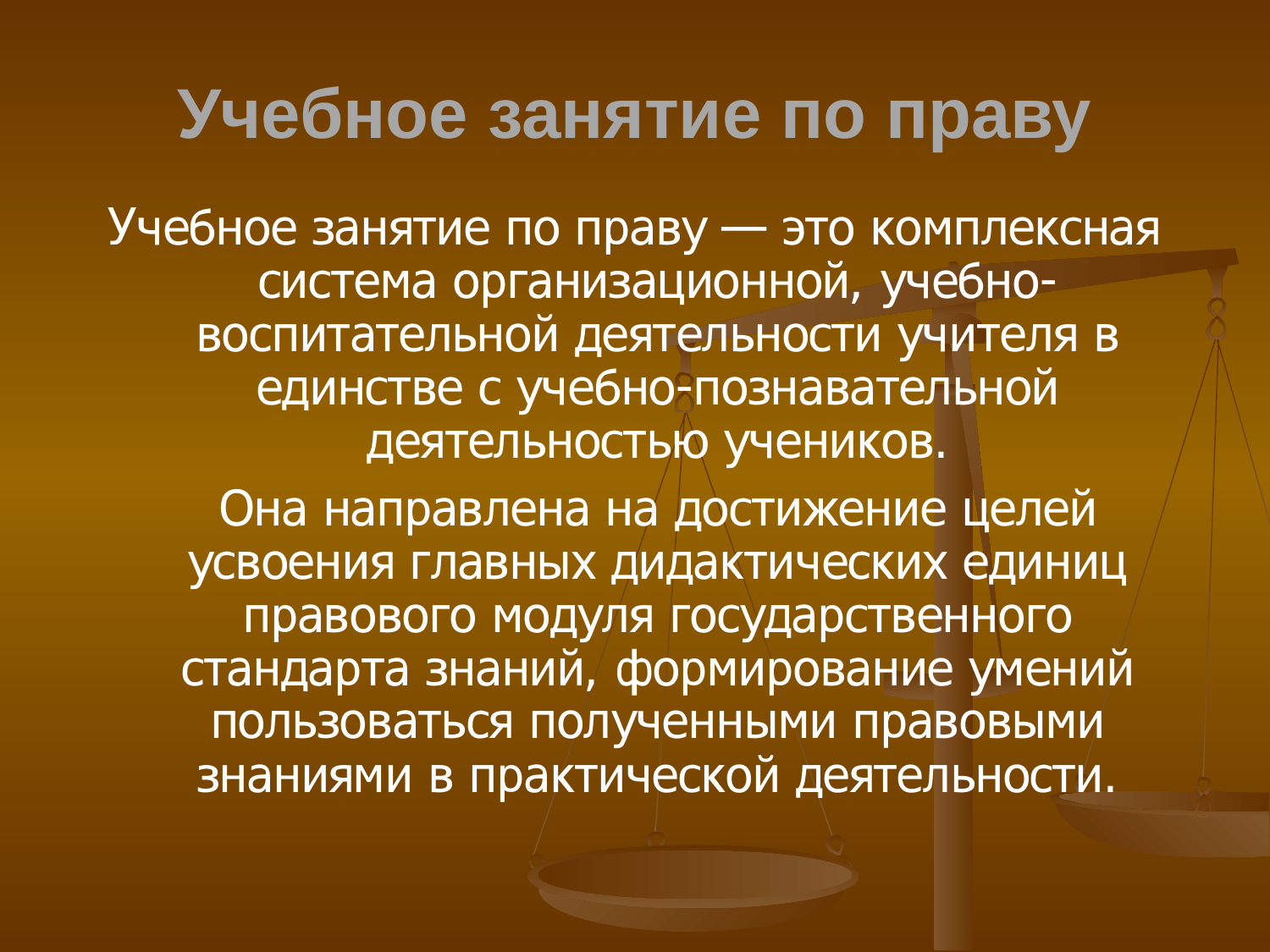

# Учебное занятие по праву
Учебное занятие по праву — это комплексная система организационной, учебно-воспитательной деятельности учителя в единстве с учебно-познавательной деятельностью учеников.
	Она направлена на достижение целей усвоения главных дидактических единиц правового модуля государственного стандарта знаний, формирование умений пользоваться полученными правовыми знаниями в практической деятельности.